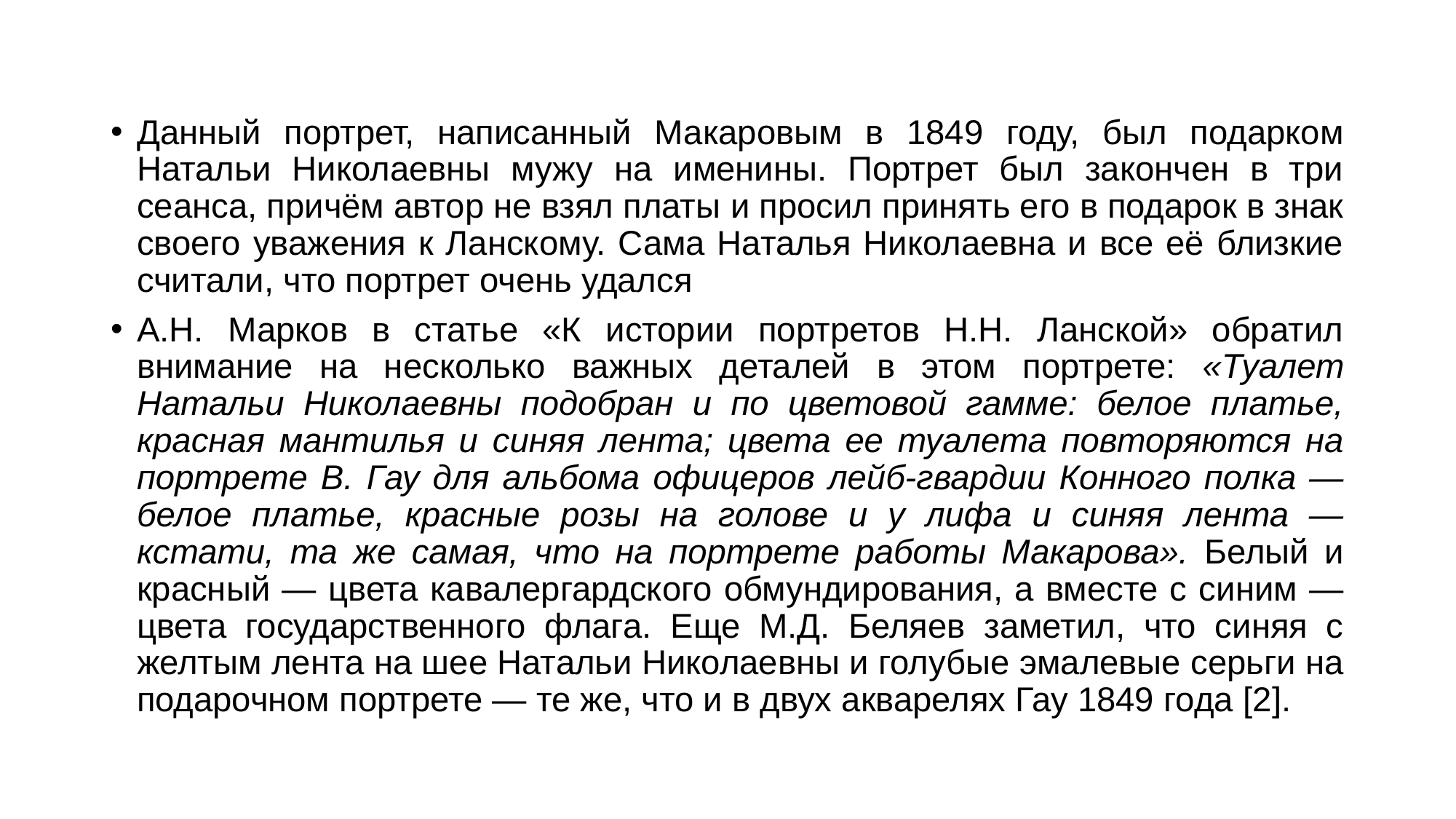

Данный портрет, написанный Макаровым в 1849 году, был подарком Натальи Николаевны мужу на именины. Портрет был закончен в три сеанса, причём автор не взял платы и просил принять его в подарок в знак своего уважения к Ланскому. Сама Наталья Николаевна и все её близкие считали, что портрет очень удался
А.Н. Марков в статье «К истории портретов Н.Н. Ланской» обратил внимание на несколько важных деталей в этом портрете: «Туалет Натальи Николаевны подобран и по цветовой гамме: белое платье, красная мантилья и синяя лента; цвета ее туалета повторяются на портрете В. Гау для альбома офицеров лейб-гвардии Конного полка — белое платье, красные розы на голове и у лифа и синяя лента — кстати, та же самая, что на портрете работы Макарова». Белый и красный — цвета кавалергардского обмундирования, а вместе с синим — цвета государственного флага. Еще М.Д. Беляев заметил, что синяя с желтым лента на шее Натальи Николаевны и голубые эмалевые серьги на подарочном портрете — те же, что и в двух акварелях Гау 1849 года [2].